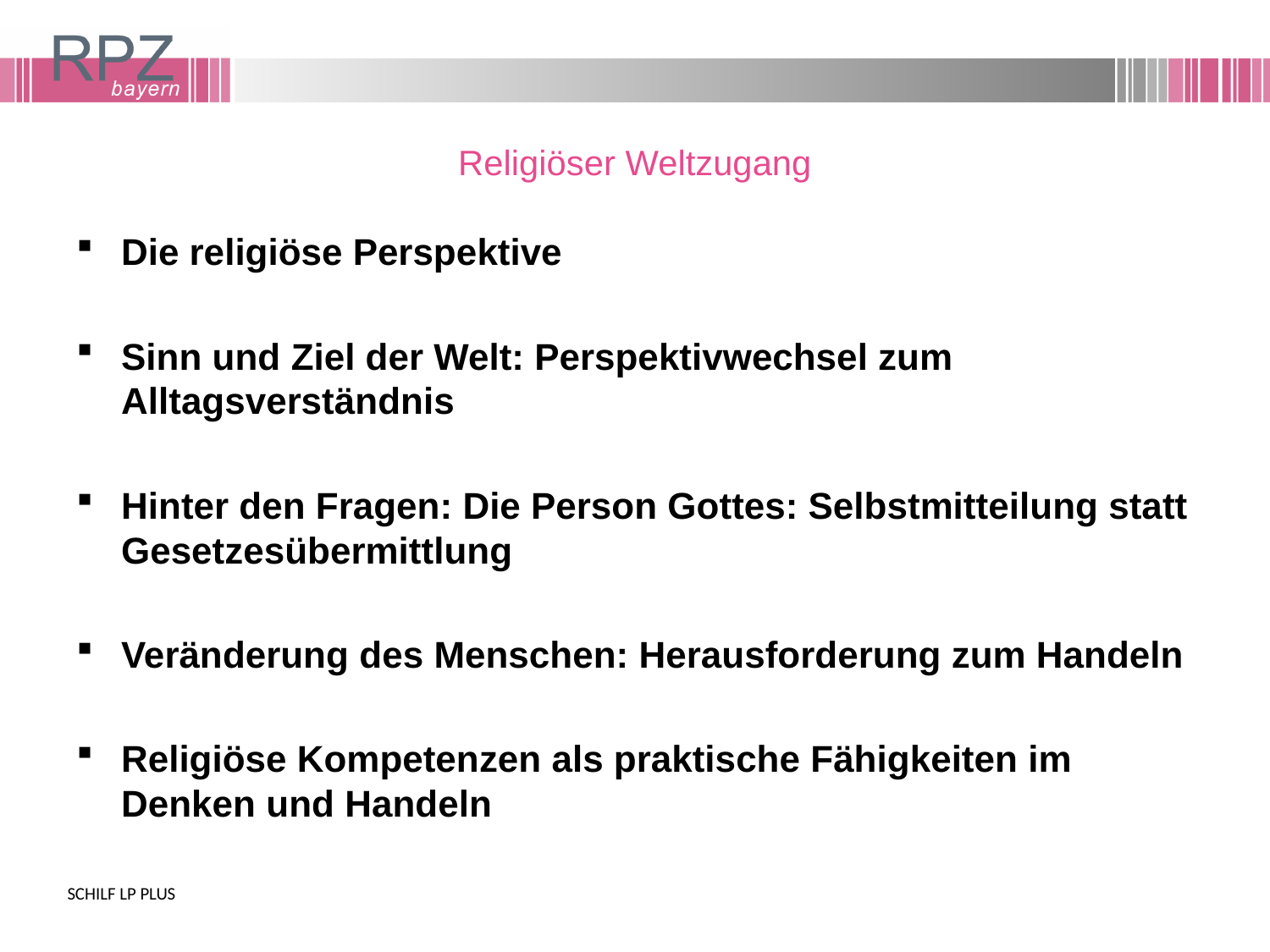

# Religiöser Weltzugang
Die religiöse Perspektive

Sinn und Ziel der Welt: Perspektivwechsel zum Alltagsverständnis

Hinter den Fragen: Die Person Gottes: Selbstmitteilung statt Gesetzesübermittlung

Veränderung des Menschen: Herausforderung zum Handeln

Religiöse Kompetenzen als praktische Fähigkeiten im Denken und Handeln